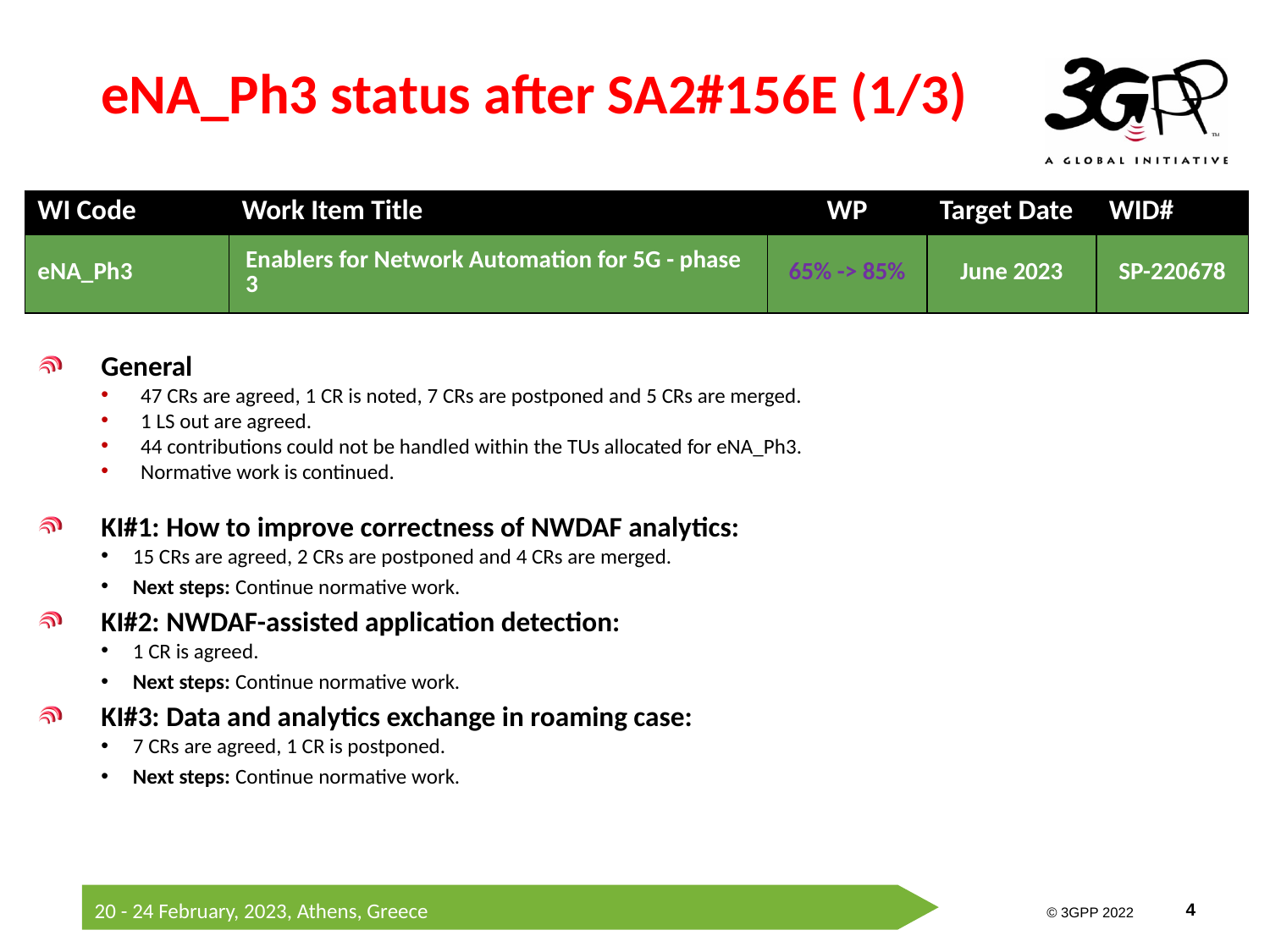

# eNA_Ph3 status after SA2#156E (1/3)
| WI Code | Work Item Title | WP | Target Date | WID# |
| --- | --- | --- | --- | --- |
| eNA\_Ph3 | Enablers for Network Automation for 5G - phase 3 | 65% -> 85% | June 2023 | SP-220678 |
General
47 CRs are agreed, 1 CR is noted, 7 CRs are postponed and 5 CRs are merged.
1 LS out are agreed.
44 contributions could not be handled within the TUs allocated for eNA_Ph3.
Normative work is continued.

KI#1: How to improve correctness of NWDAF analytics:
15 CRs are agreed, 2 CRs are postponed and 4 CRs are merged.
Next steps: Continue normative work.
KI#2: NWDAF-assisted application detection:
1 CR is agreed.
Next steps: Continue normative work.
KI#3: Data and analytics exchange in roaming case:
7 CRs are agreed, 1 CR is postponed.
Next steps: Continue normative work.